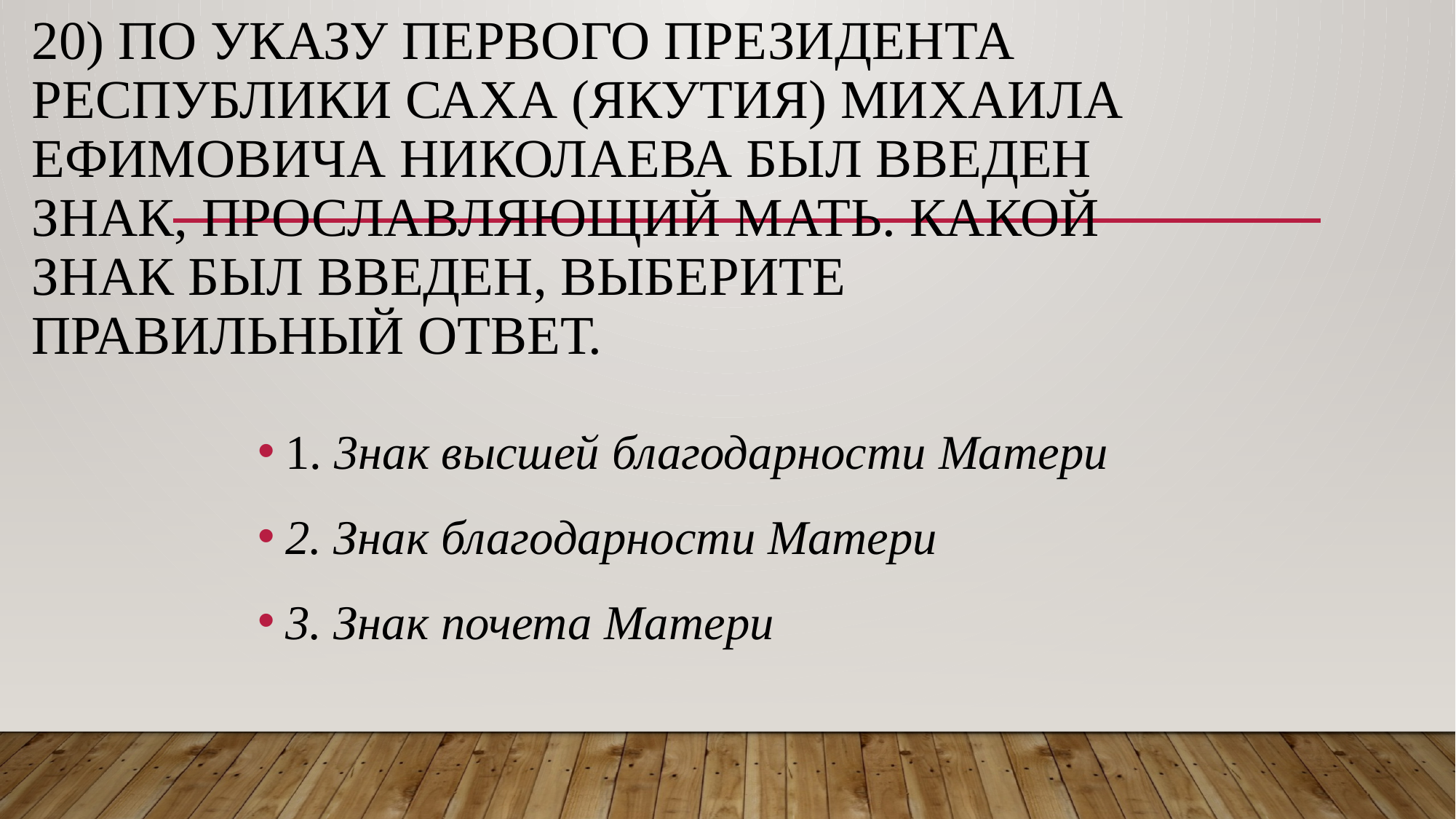

# 20) По Указу первого Президента Республики Саха (Якутия) Михаила Ефимовича Николаева был введен Знак, прославляющий Мать. Какой Знак был введен, выберите правильный ответ.

1. 3нак высшей благодарности Матери
2. Знак благодарности Матери
3. Знак почета Матери